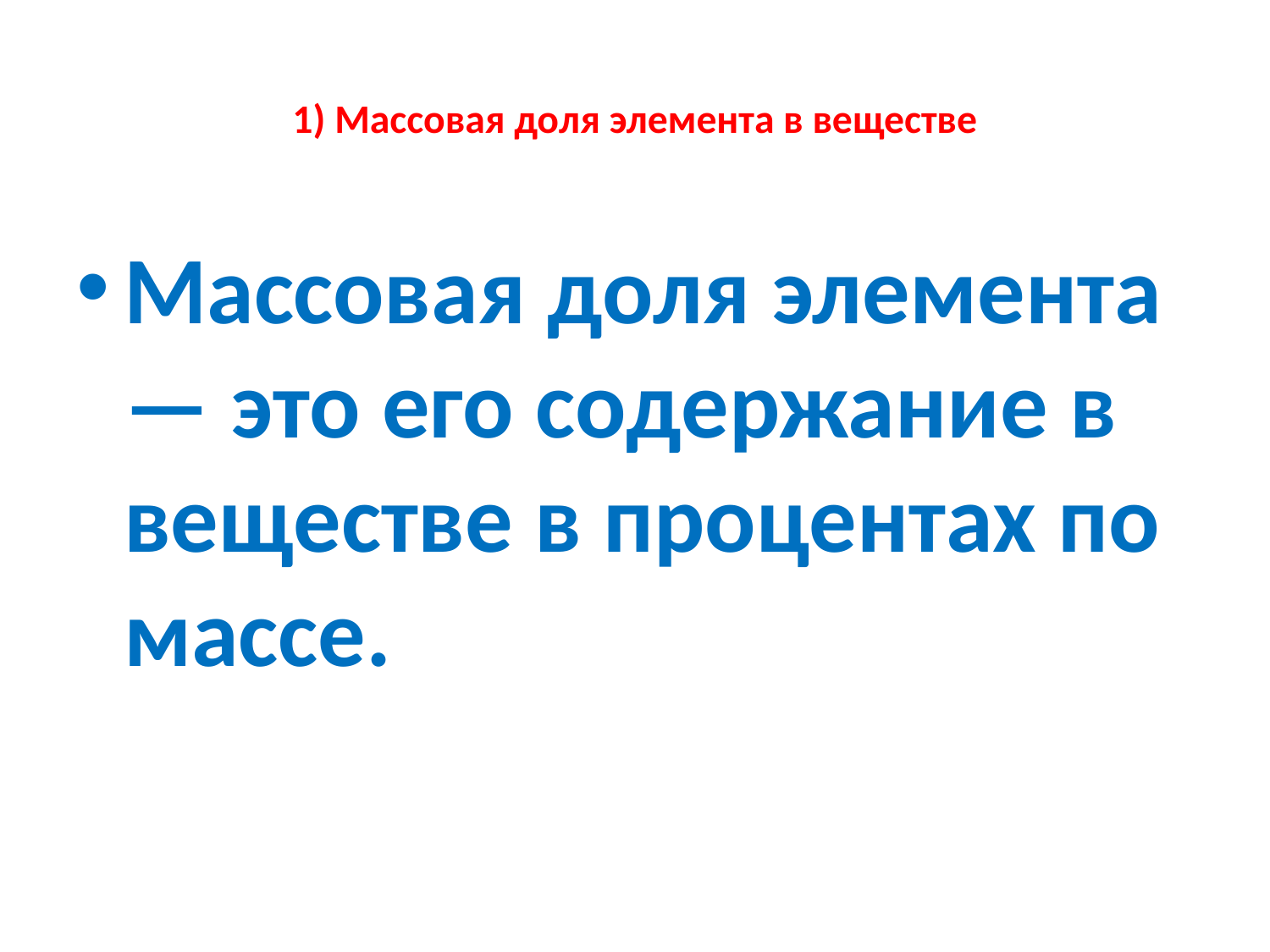

# 1) Массовая доля элемента в веществе
Массовая доля элемента — это его содержание в веществе в процентах по массе.